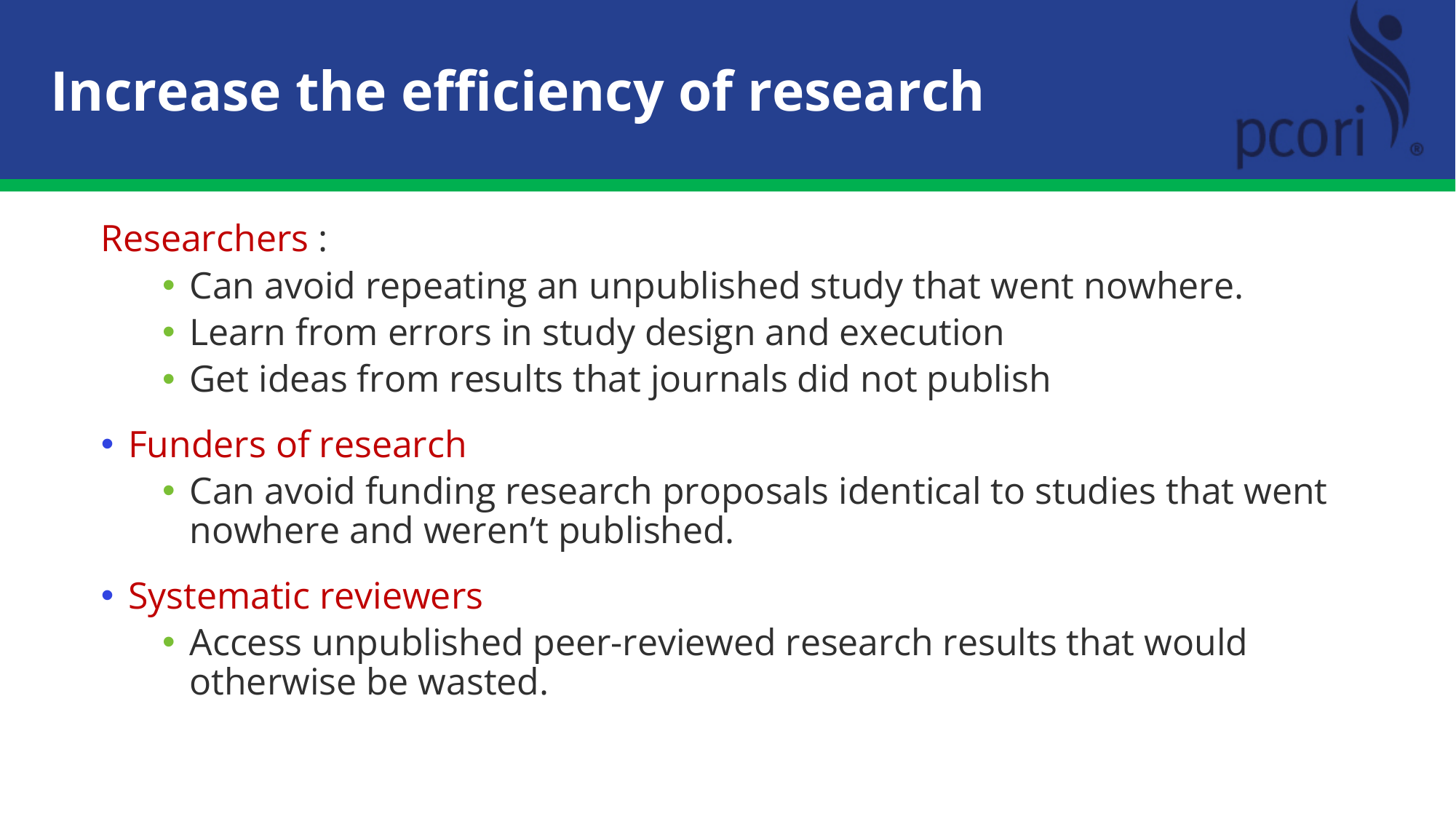

Increase the efficiency of research
Researchers :
Can avoid repeating an unpublished study that went nowhere.
Learn from errors in study design and execution
Get ideas from results that journals did not publish
Funders of research
Can avoid funding research proposals identical to studies that went nowhere and weren’t published.
Systematic reviewers
Access unpublished peer-reviewed research results that would otherwise be wasted.